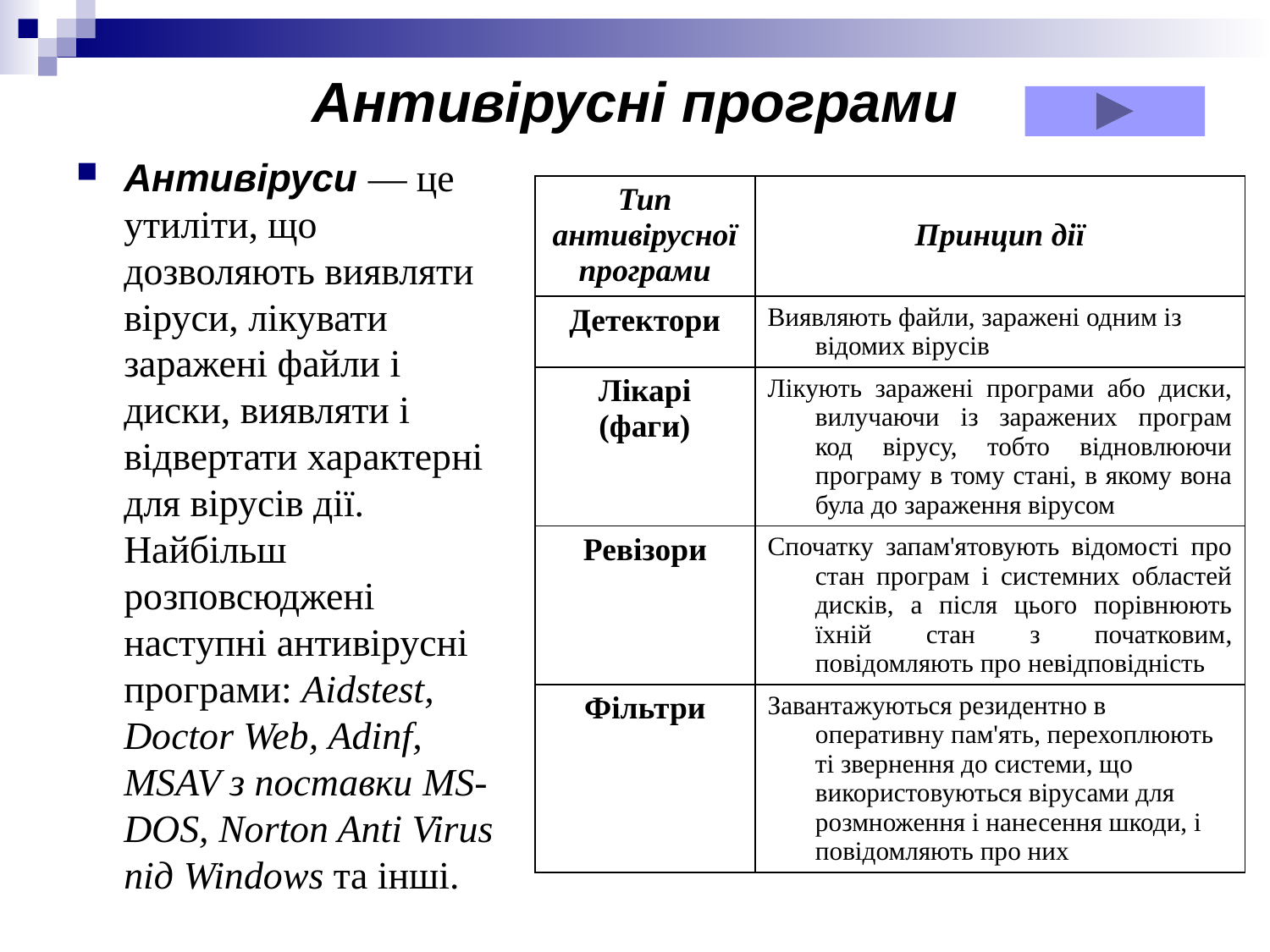

# Антивірусні програми

Антивіруси — це утиліти, що дозволяють виявляти віруси, лікувати заражені файли і диски, виявляти і відвертати характерні для вірусів дії. Найбільш розповсюджені наступні антивірусні програми: Aidstest, Doctor Web, Adinf, MSAV з поставки MS-DOS, Norton Anti Virus під Windows та інші.
| Тип антивірусної програми | Принцип дії |
| --- | --- |
| Детектори | Виявляють файли, заражені одним із відомих вірусів |
| Лікарі (фаги) | Лікують заражені програми або диски, вилучаючи із заражених програм код вірусу, тобто відновлюючи програму в тому стані, в якому вона була до зараження вірусом |
| Ревізори | Спочатку запам'ятовують відомості про стан програм і системних областей дисків, а після цього порівнюють їхній стан з початковим, повідомляють про невідповідність |
| Фільтри | Завантажуються резидентно в оперативну пам'ять, перехоплюють ті звернення до системи, що використовуються вірусами для розмноження і нанесення шкоди, і повідомляють про них |